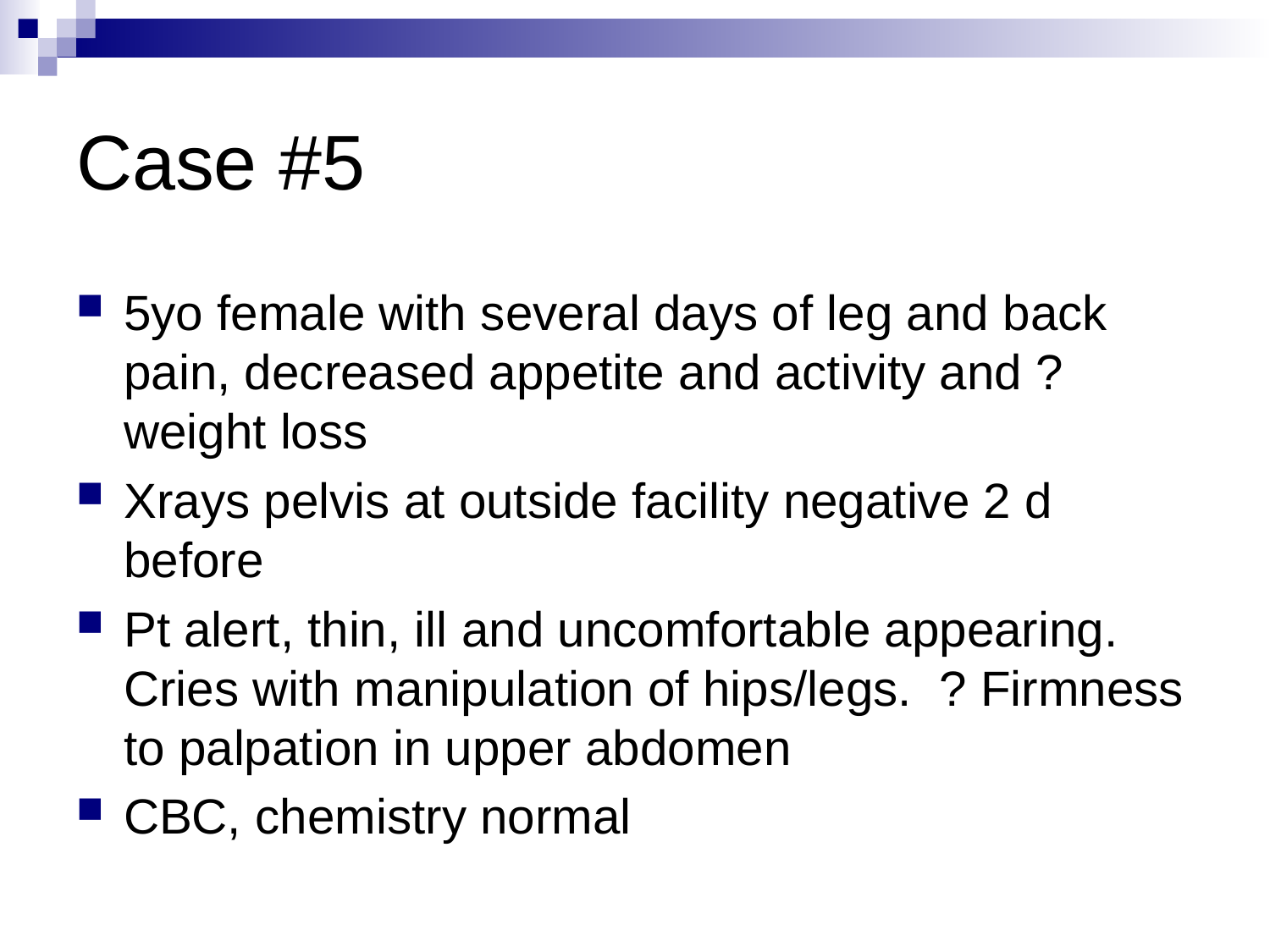

# Case #5
5yo female with several days of leg and back pain, decreased appetite and activity and ?weight loss
Xrays pelvis at outside facility negative 2 d before
Pt alert, thin, ill and uncomfortable appearing.  Cries with manipulation of hips/legs.  ? Firmness to palpation in upper abdomen
CBC, chemistry normal